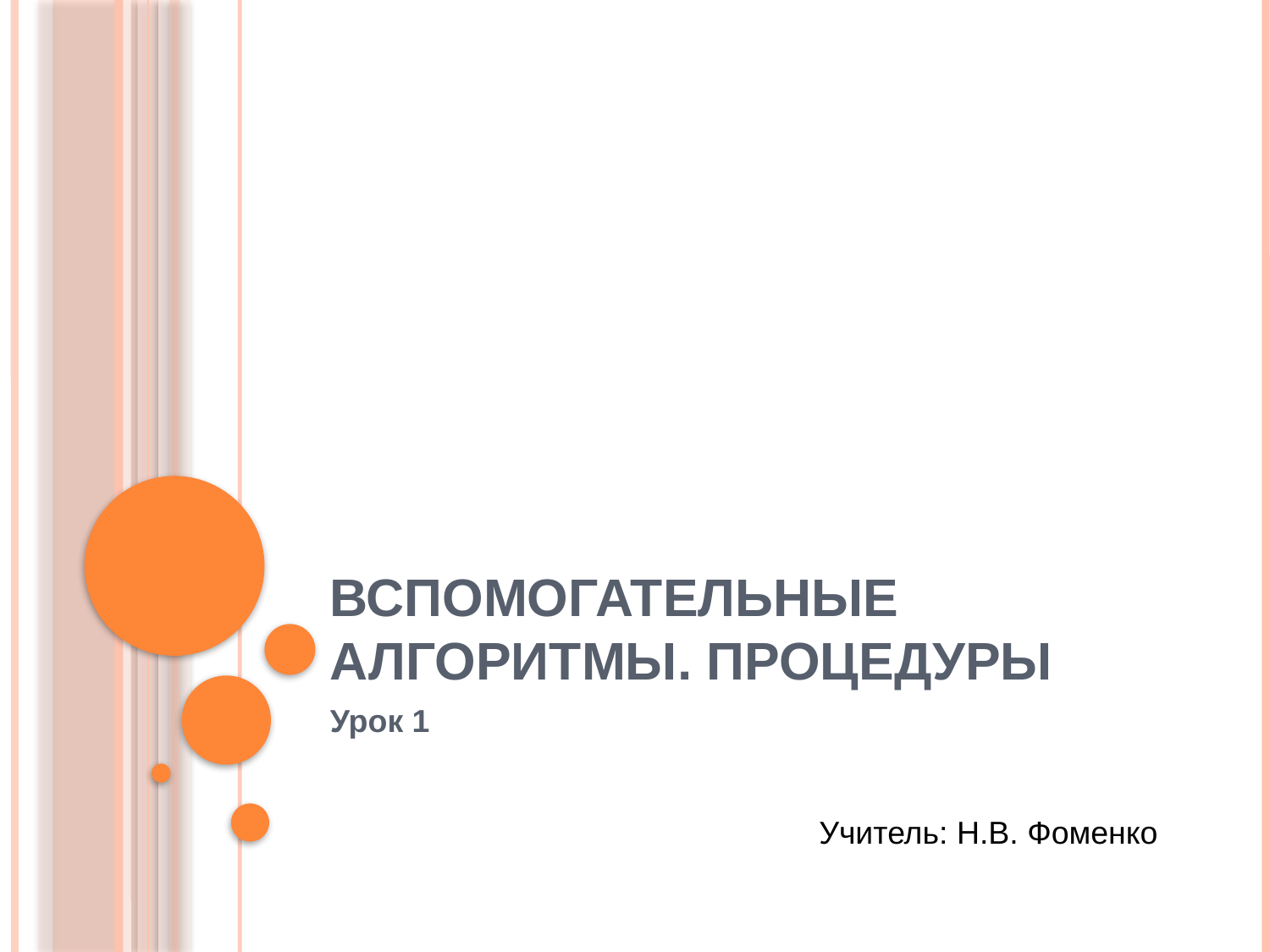

# Вспомогательные алгоритмы. Процедуры
Урок 1
Учитель: Н.В. Фоменко